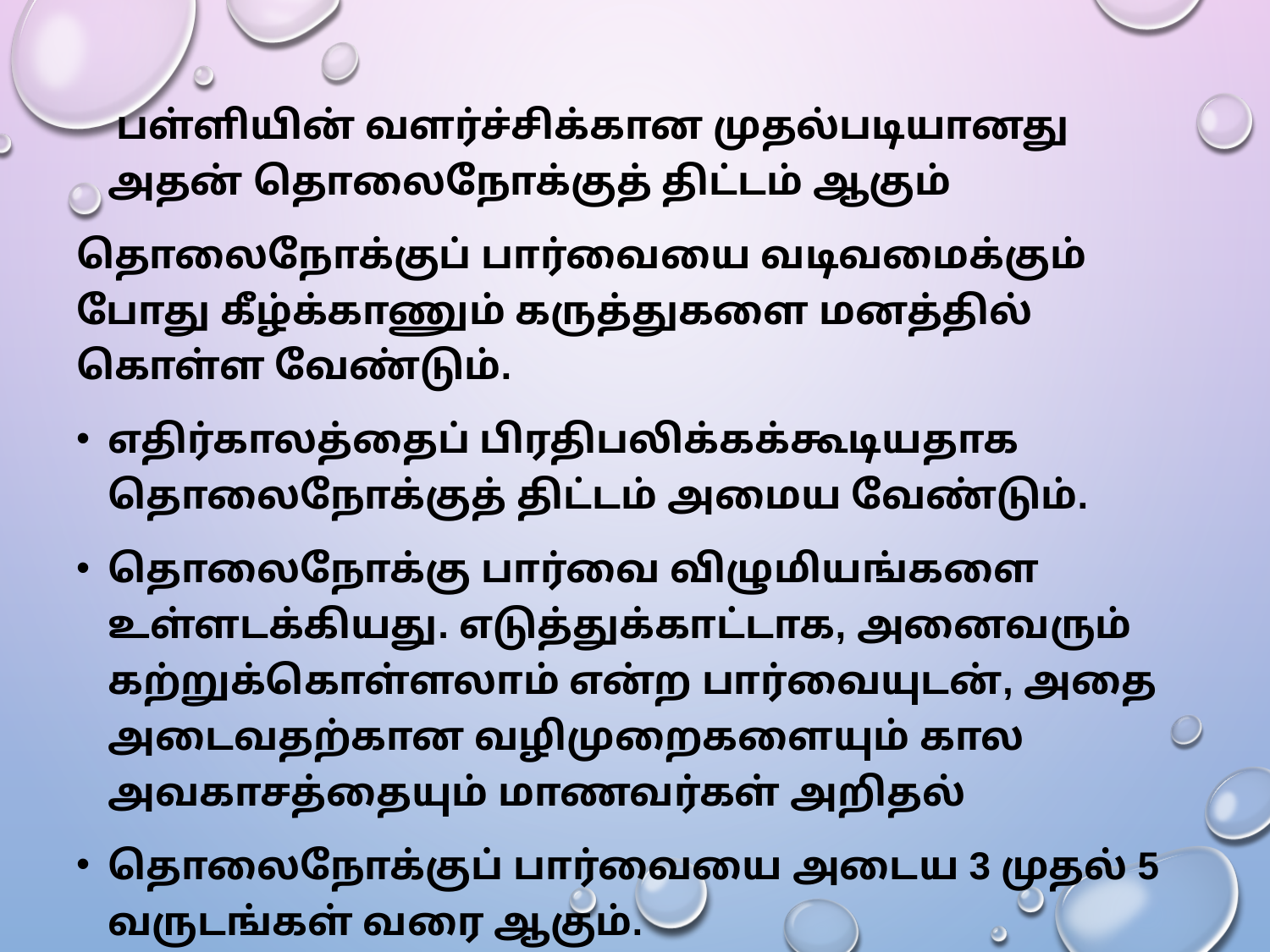

பள்ளியின் வளர்ச்சிக்கான முதல்படியானது அதன் தொலைநோக்குத் திட்டம் ஆகும்
தொலைநோக்குப் பார்வையை வடிவமைக்கும் போது கீழ்க்காணும் கருத்துகளை மனத்தில் கொள்ள வேண்டும்.
எதிர்காலத்தைப் பிரதிபலிக்கக்கூடியதாக தொலைநோக்குத் திட்டம் அமைய வேண்டும்.
தொலைநோக்கு பார்வை விழுமியங்களை உள்ளடக்கியது. எடுத்துக்காட்டாக, அனைவரும் கற்றுக்கொள்ளலாம் என்ற பார்வையுடன், அதை அடைவதற்கான வழிமுறைகளையும் கால அவகாசத்தையும் மாணவர்கள் அறிதல்
தொலைநோக்குப் பார்வையை அடைய 3 முதல் 5 வருடங்கள் வரை ஆகும்.